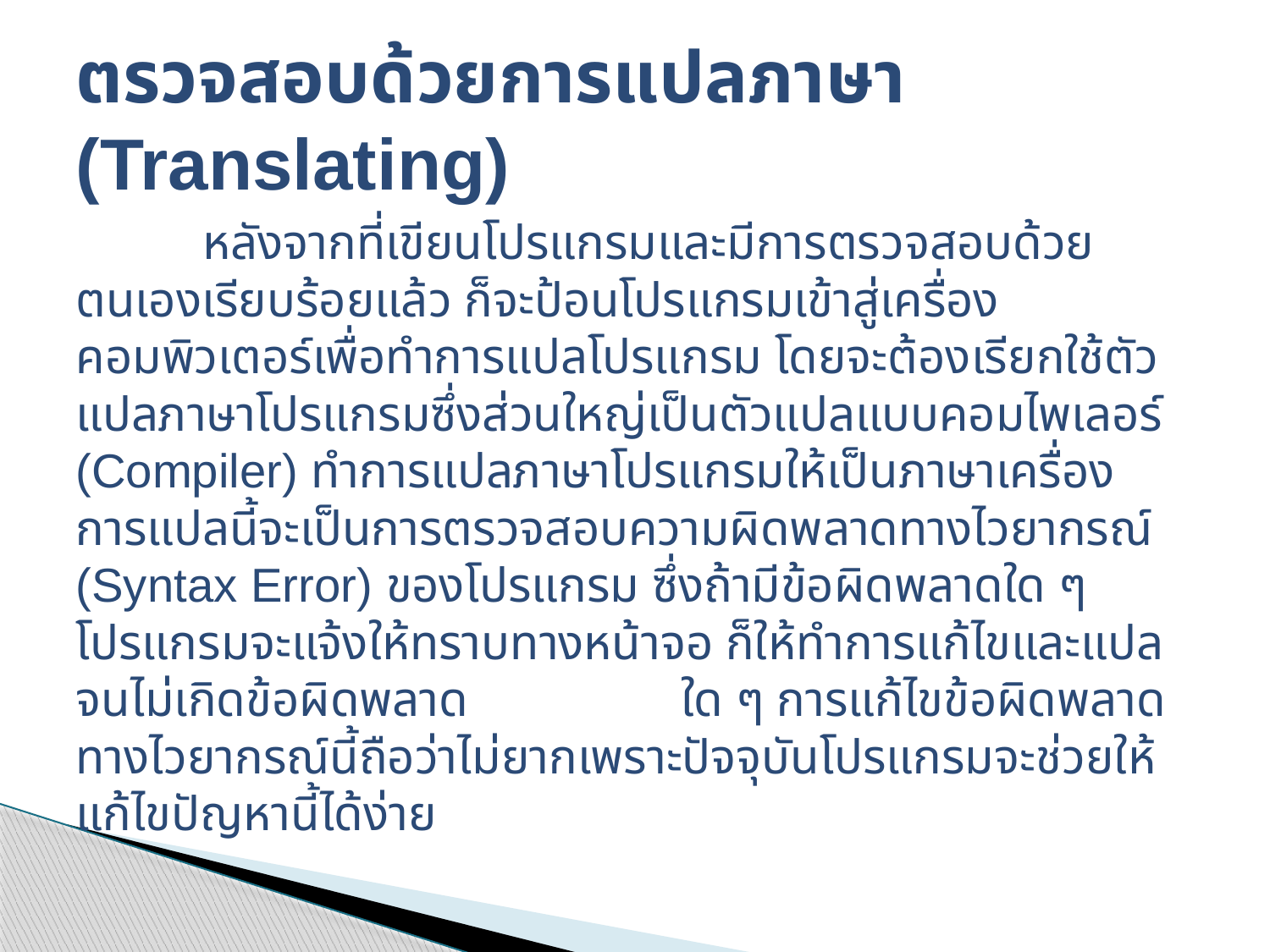

# ตรวจสอบด้วยการแปลภาษา (Translating)
	หลังจากที่เขียนโปรแกรมและมีการตรวจสอบด้วยตนเองเรียบร้อยแล้ว ก็จะป้อนโปรแกรมเข้าสู่เครื่องคอมพิวเตอร์เพื่อทำการแปลโปรแกรม โดยจะต้องเรียกใช้ตัวแปลภาษาโปรแกรมซึ่งส่วนใหญ่เป็นตัวแปลแบบคอมไพเลอร์ (Compiler) ทำการแปลภาษาโปรแกรมให้เป็นภาษาเครื่อง การแปลนี้จะเป็นการตรวจสอบความผิดพลาดทางไวยากรณ์ (Syntax Error) ของโปรแกรม ซึ่งถ้ามีข้อผิดพลาดใด ๆ โปรแกรมจะแจ้งให้ทราบทางหน้าจอ ก็ให้ทำการแก้ไขและแปลจนไม่เกิดข้อผิดพลาด                 ใด ๆ การแก้ไขข้อผิดพลาดทางไวยากรณ์นี้ถือว่าไม่ยากเพราะปัจจุบันโปรแกรมจะช่วยให้แก้ไขปัญหานี้ได้ง่าย